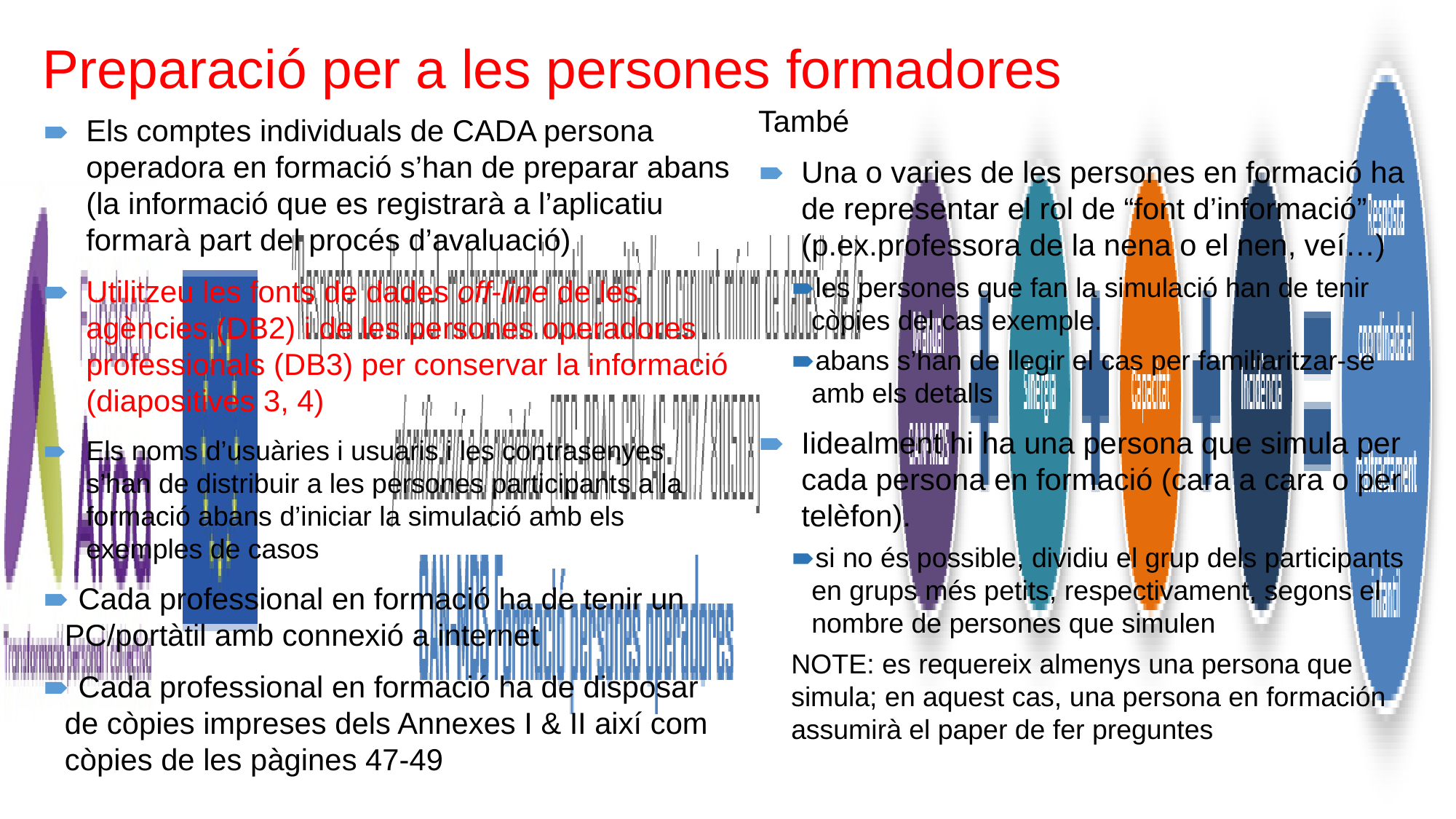

# Preparació per a les persones formadores
També
Una o varies de les persones en formació ha de representar el rol de “font d’informació” (p.ex.professora de la nena o el nen, veí…)
les persones que fan la simulació han de tenir còpies del cas exemple.
abans s’han de llegir el cas per familiaritzar-se amb els detalls
Iidealment hi ha una persona que simula per cada persona en formació (cara a cara o per telèfon).
si no és possible, dividiu el grup dels participants en grups més petits, respectivament, segons el nombre de persones que simulen
NOTE: es requereix almenys una persona que simula; en aquest cas, una persona en formación assumirà el paper de fer preguntes
Els comptes individuals de CADA persona operadora en formació s’han de preparar abans (la informació que es registrarà a l’aplicatiu formarà part del procés d’avaluació)
Utilitzeu les fonts de dades off-line de les agències (DB2) i de les persones operadores professionals (DB3) per conservar la informació (diapositives 3, 4)
Els noms d’usuàries i usuaris i les contrasenyes s’han de distribuir a les persones participants a la formació abans d’iniciar la simulació amb els exemples de casos
 Cada professional en formació ha de tenir un PC/portàtil amb connexió a internet
 Cada professional en formació ha de disposar de còpies impreses dels Annexes I & II així com còpies de les pàgines 47-49